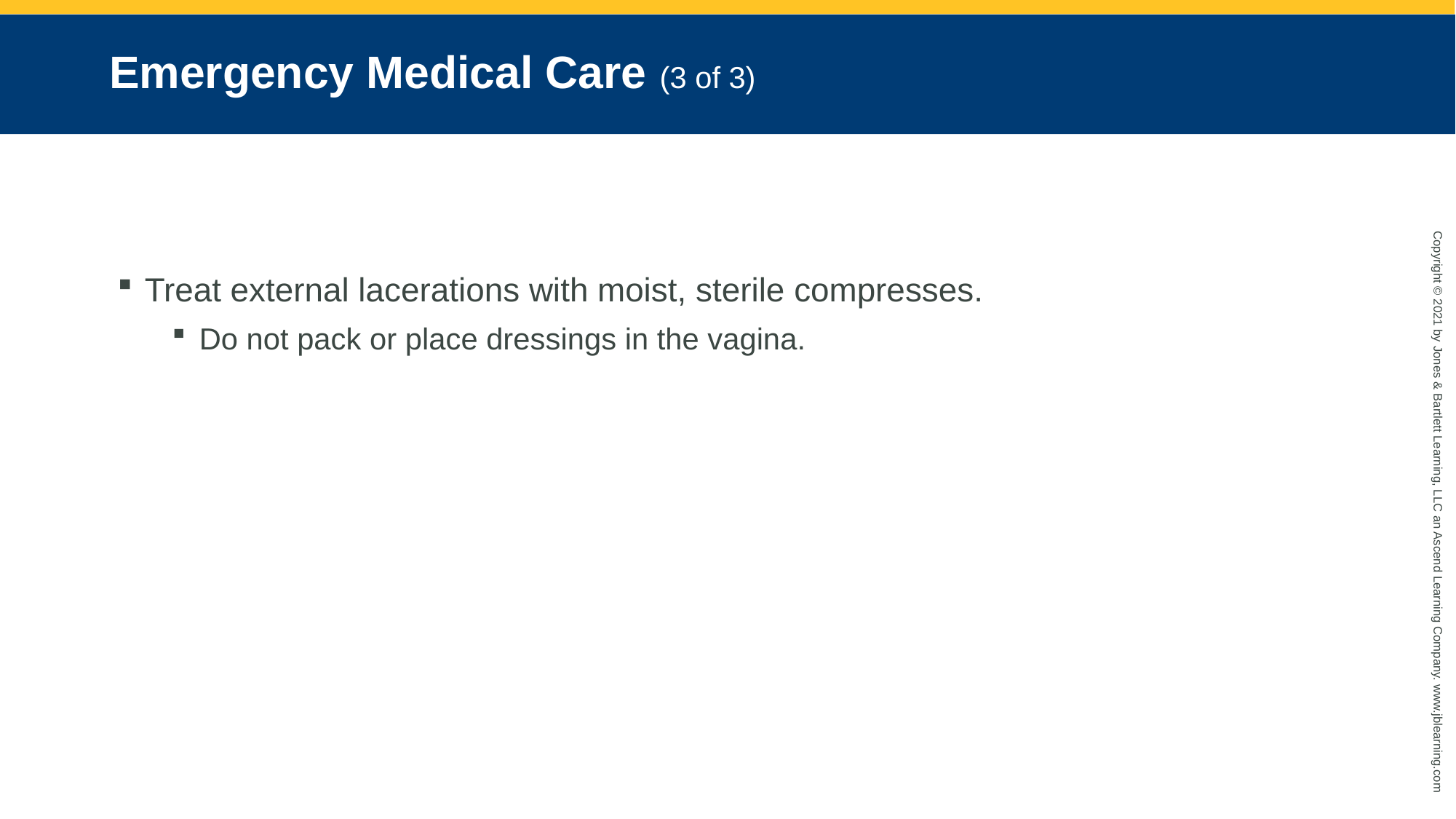

# Emergency Medical Care (3 of 3)
Treat external lacerations with moist, sterile compresses.
Do not pack or place dressings in the vagina.